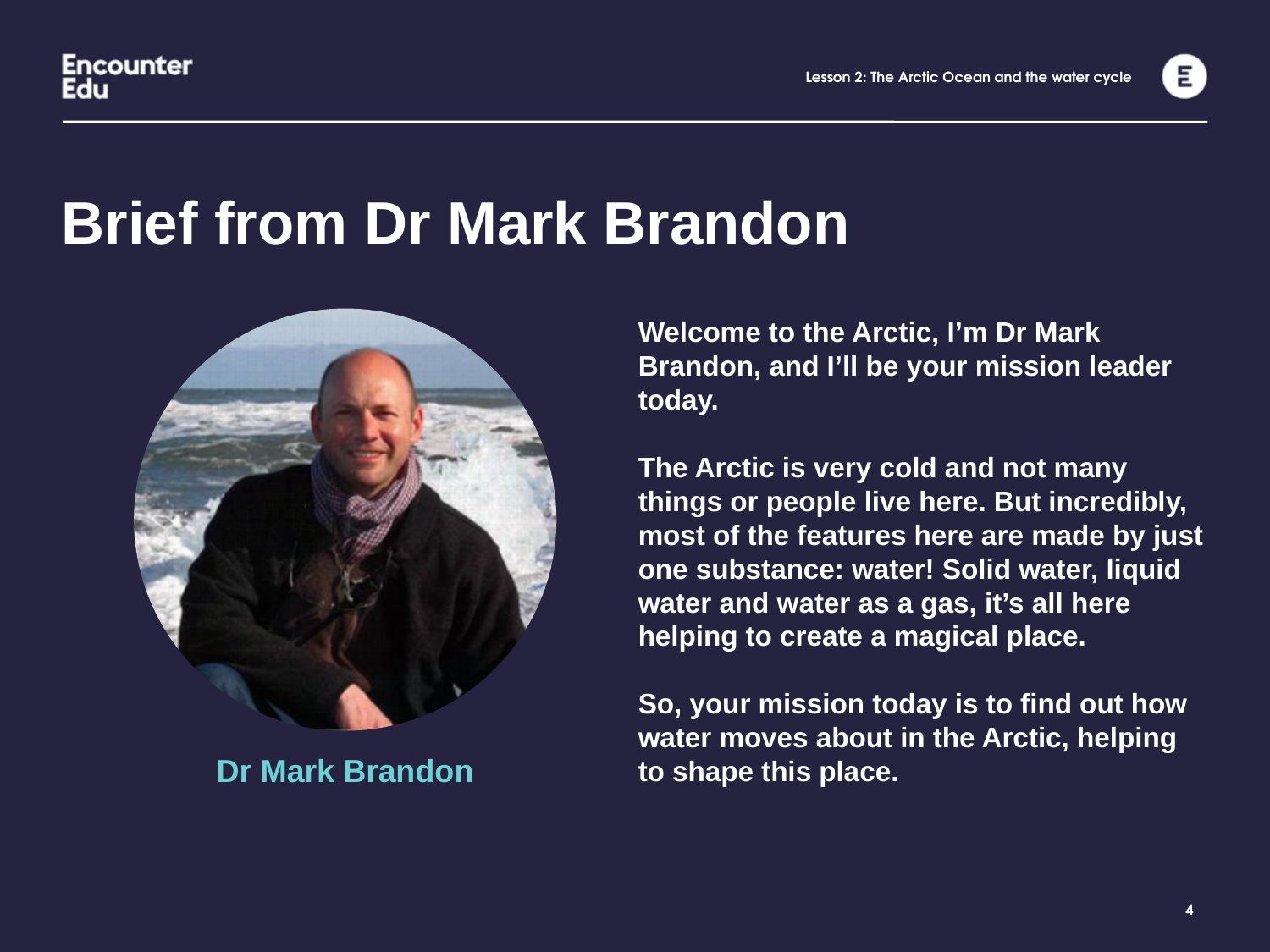

Lesson 2: The Arctic Ocean and the water cycle
Brief from Dr Mark Brandon

Welcome to the Arctic, I’m Dr Mark Brandon, and I’ll be your mission leader today.

The Arctic is very cold and not many things or people live here. But incredibly, most of the features here are made by just one substance: water! Solid water, liquid water and water as a gas, it’s all here helping to create a magical place.

So, your mission today is to find out how water moves about in the Arctic, helping to shape this place.
Dr Mark Brandon
4